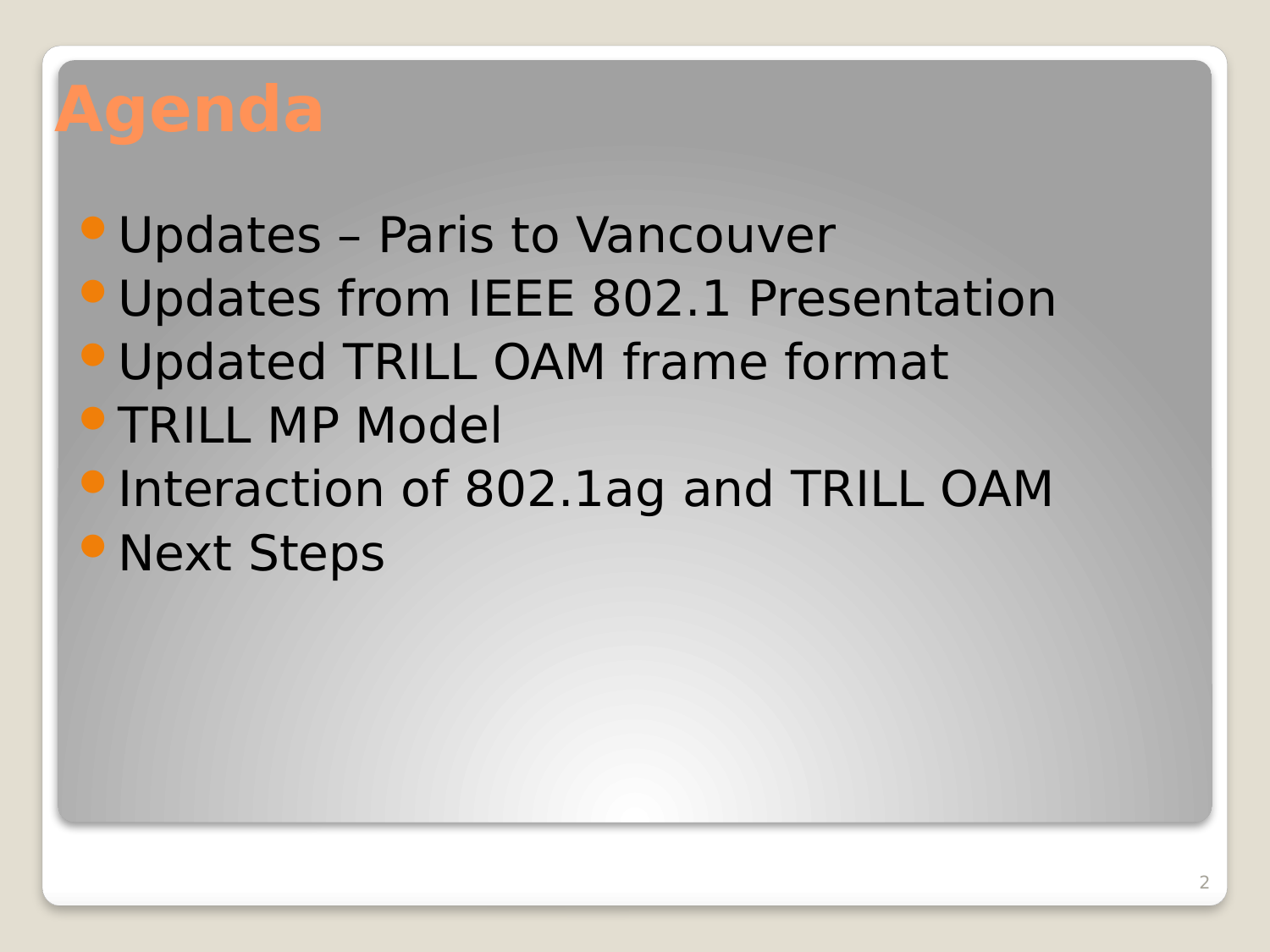

# Agenda
Updates – Paris to Vancouver
Updates from IEEE 802.1 Presentation
Updated TRILL OAM frame format
TRILL MP Model
Interaction of 802.1ag and TRILL OAM
Next Steps
2